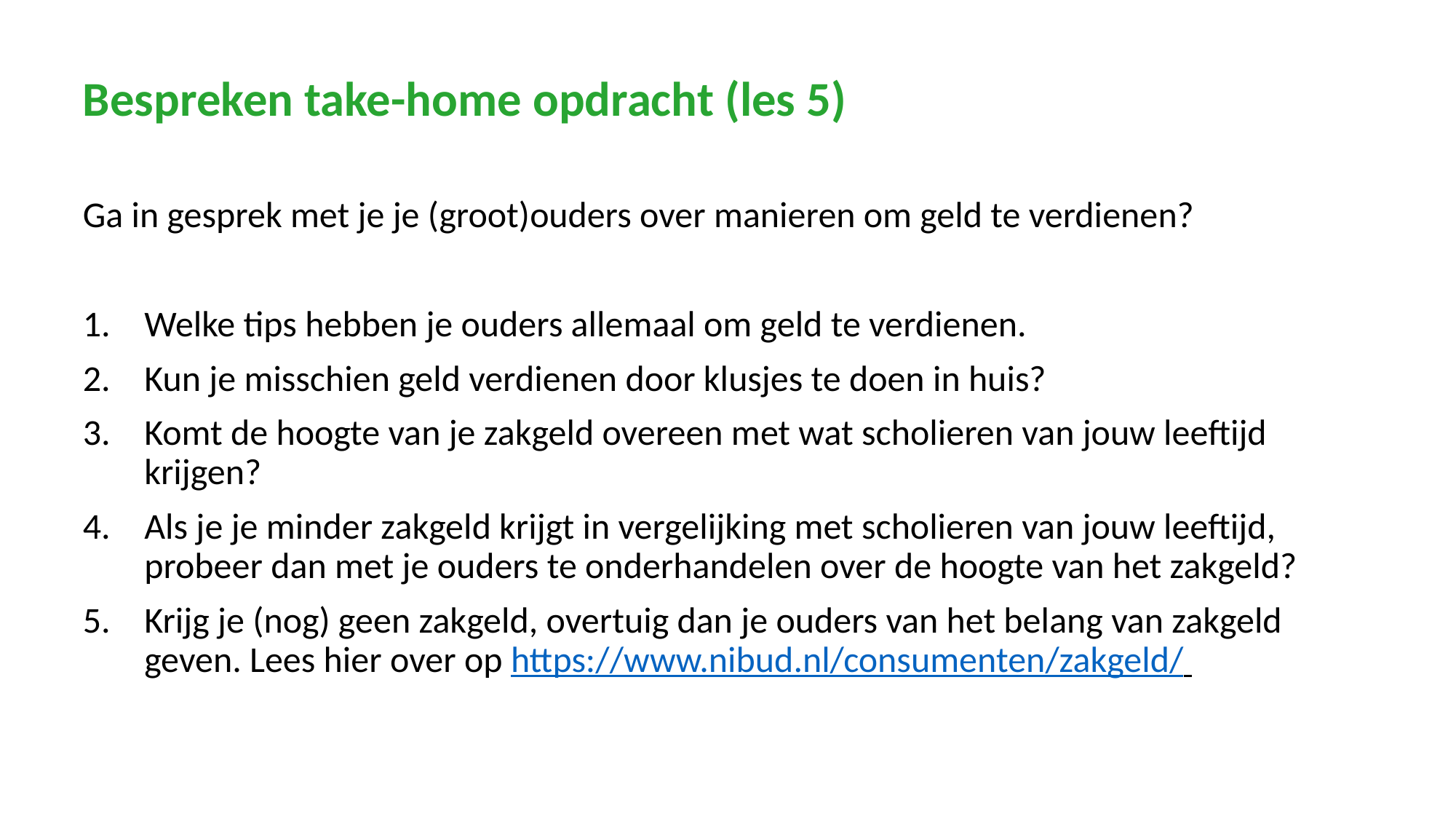

Bespreken take-home opdracht (les 5)

Ga in gesprek met je je (groot)ouders over manieren om geld te verdienen?

Welke tips hebben je ouders allemaal om geld te verdienen.
Kun je misschien geld verdienen door klusjes te doen in huis?
Komt de hoogte van je zakgeld overeen met wat scholieren van jouw leeftijd krijgen?
Als je je minder zakgeld krijgt in vergelijking met scholieren van jouw leeftijd, probeer dan met je ouders te onderhandelen over de hoogte van het zakgeld?
Krijg je (nog) geen zakgeld, overtuig dan je ouders van het belang van zakgeld geven. Lees hier over op https://www.nibud.nl/consumenten/zakgeld/